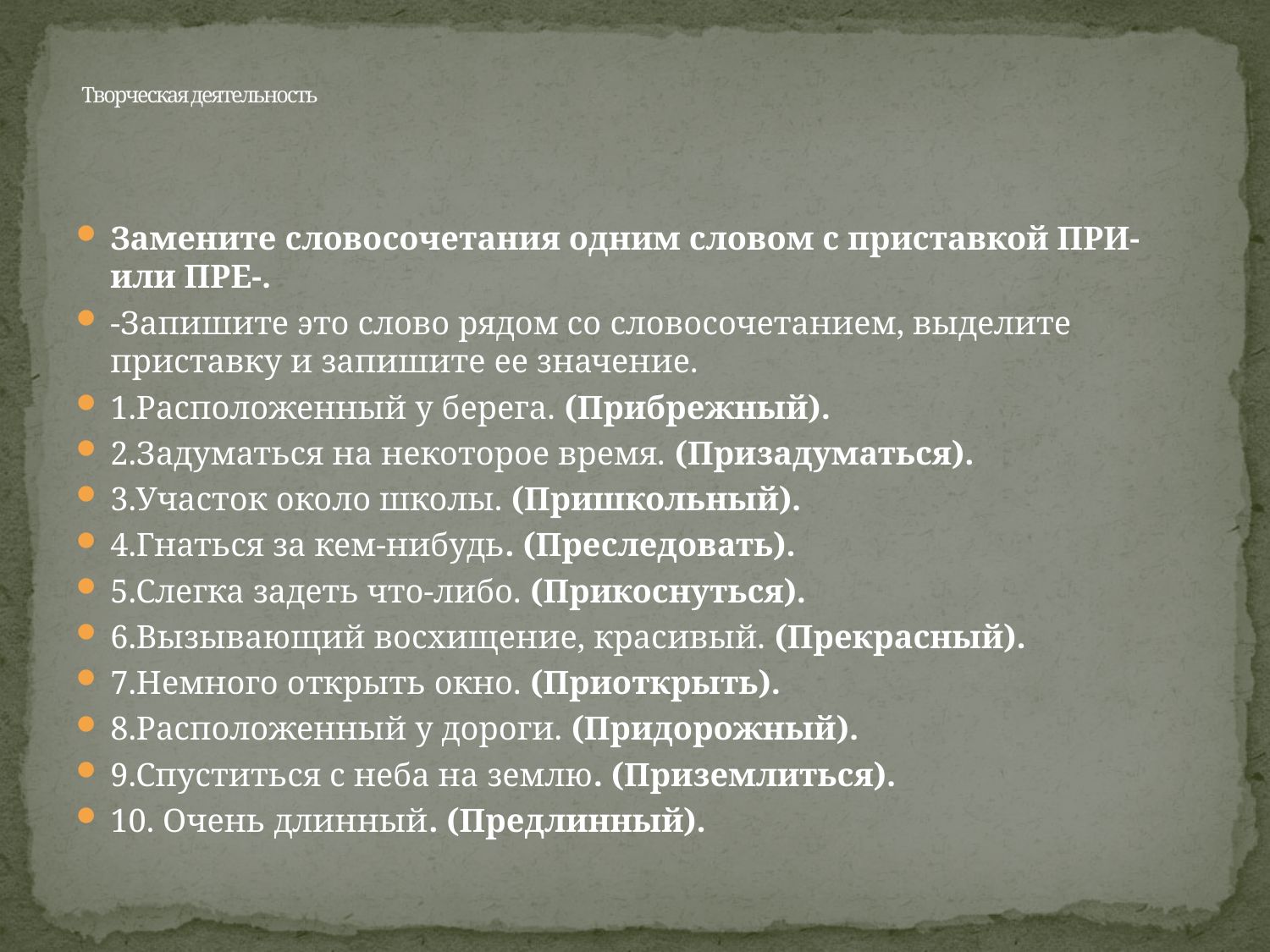

# Творческая деятельность
Замените словосочетания одним словом с приставкой ПРИ- или ПРЕ-.
-Запишите это слово рядом со словосочетанием, выделите приставку и запишите ее значение.
1.Расположенный у берега. (Прибрежный).
2.Задуматься на некоторое время. (Призадуматься).
3.Участок около школы. (Пришкольный).
4.Гнаться за кем-нибудь. (Преследовать).
5.Слегка задеть что-либо. (Прикоснуться).
6.Вызывающий восхищение, красивый. (Прекрасный).
7.Немного открыть окно. (Приоткрыть).
8.Расположенный у дороги. (Придорожный).
9.Спуститься с неба на землю. (Приземлиться).
10. Очень длинный. (Предлинный).